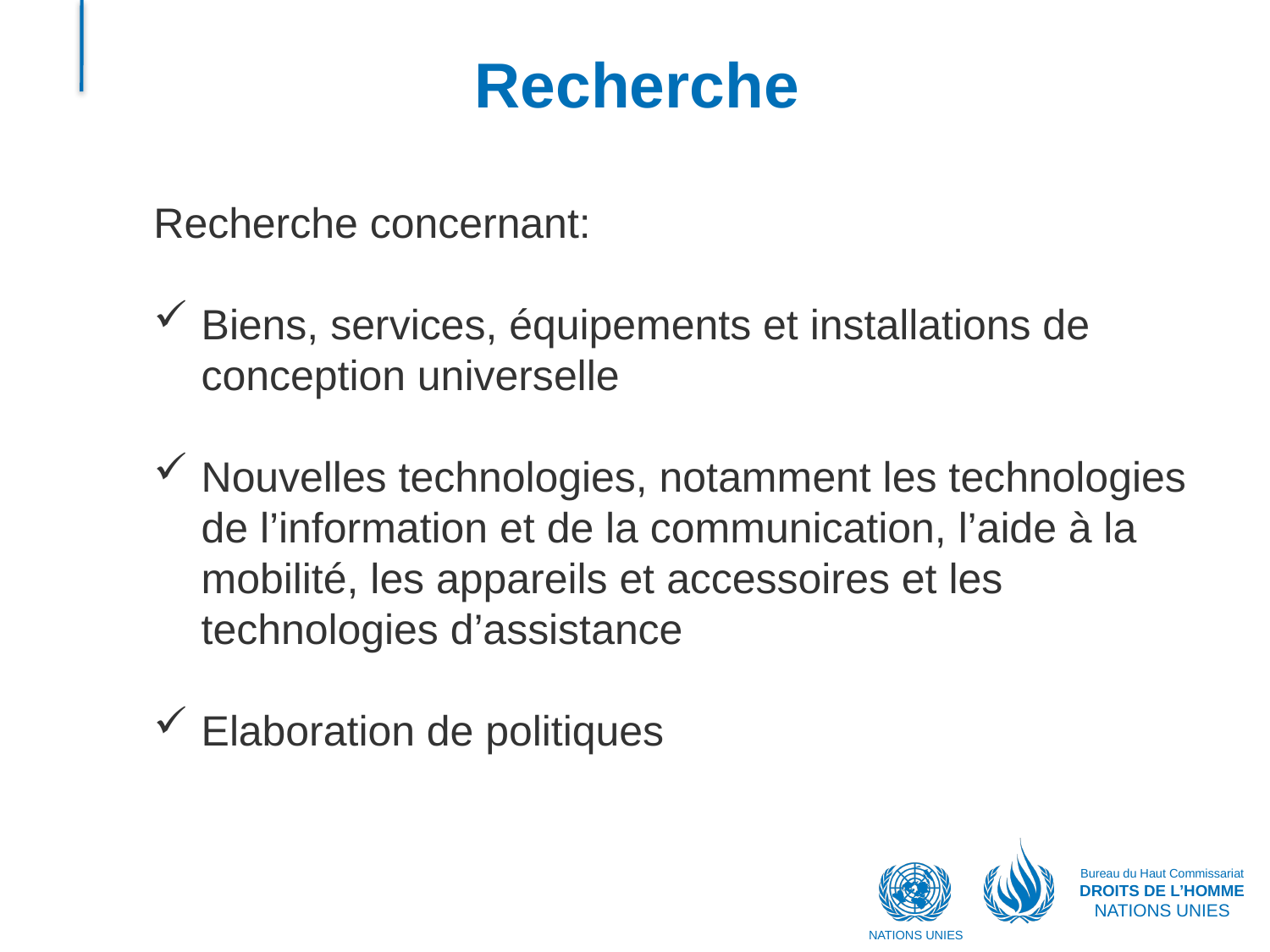

# Recherche
Recherche concernant:

Biens, services, équipements et installations de conception universelle

Nouvelles technologies, notamment les technologies de l’information et de la communication, l’aide à la mobilité, les appareils et accessoires et les technologies d’assistance

Elaboration de politiques
Bureau du Haut Commissariat
DROITS DE L’HOMME
NATIONS UNIES
NATIONS UNIES